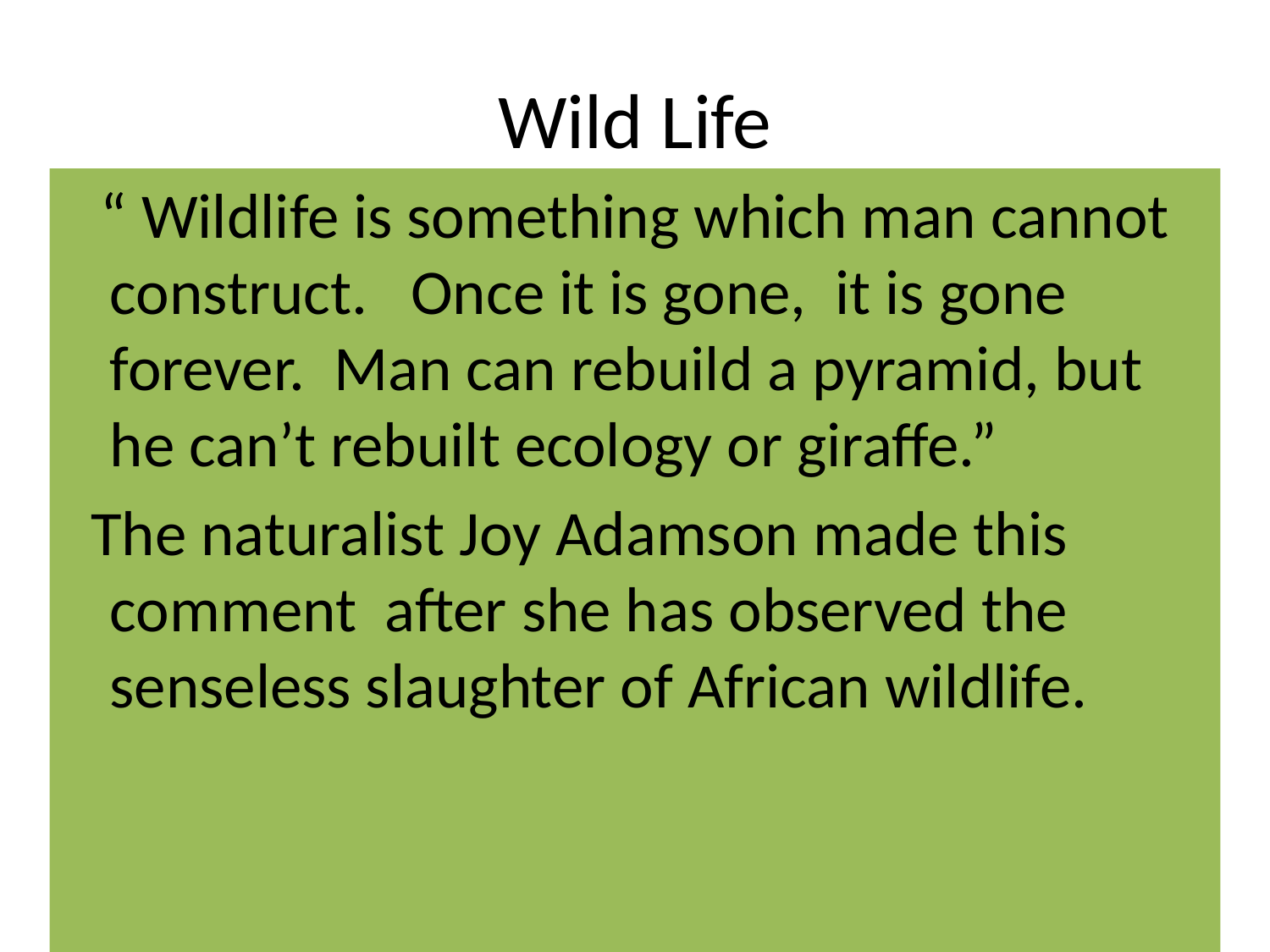

# Wild Life
   “ Wildlife is something which man cannot construct.   Once it is gone,  it is gone forever.  Man can rebuild a pyramid, but he can’t rebuilt ecology or giraffe.”
  The naturalist Joy Adamson made this comment  after she has observed the senseless slaughter of African wildlife.